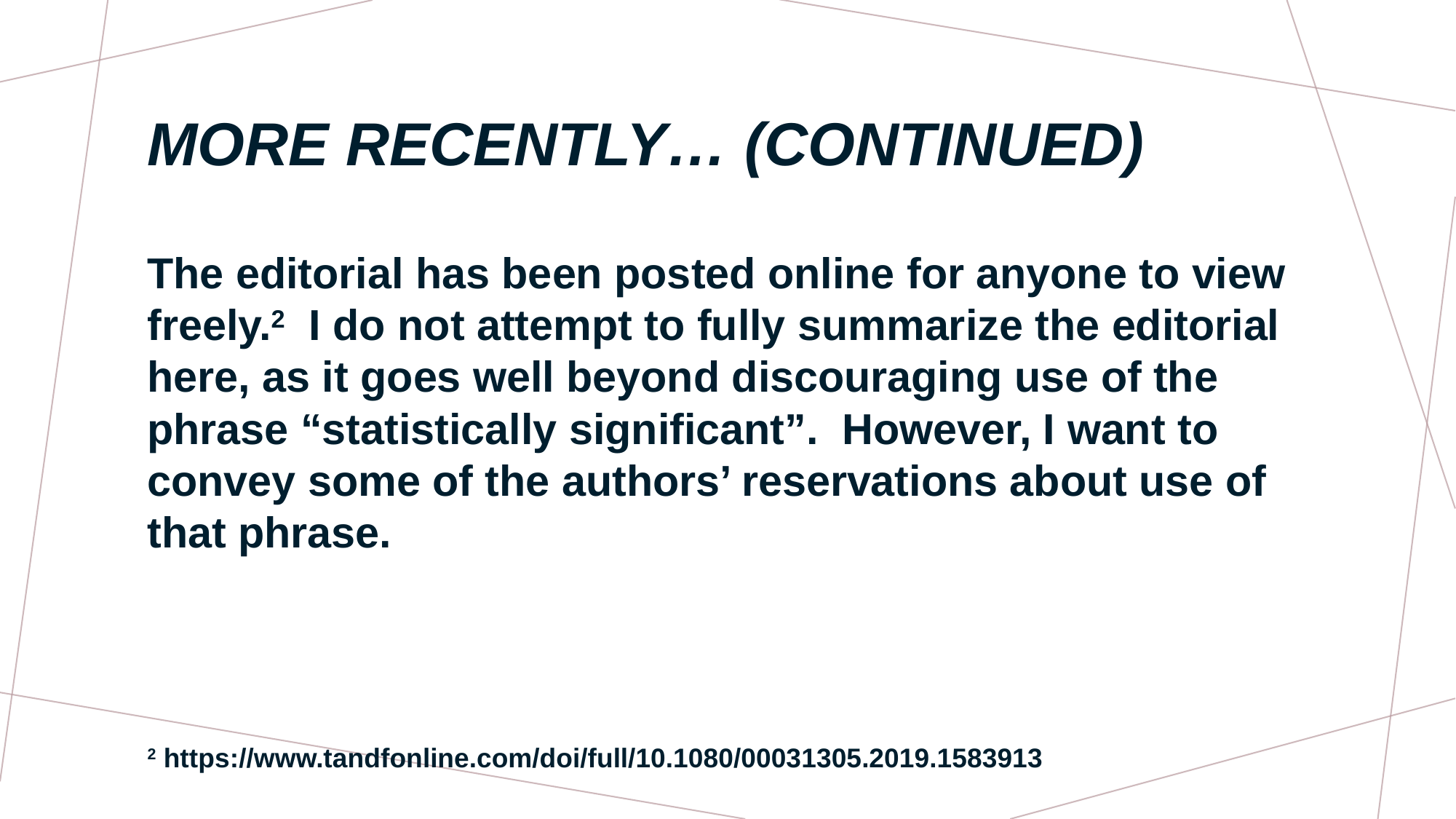

# MORE RECENTLY… (CONTINUED)
The editorial has been posted online for anyone to view freely.2  I do not attempt to fully summarize the editorial here, as it goes well beyond discouraging use of the phrase “statistically significant”.  However, I want to convey some of the authors’ reservations about use of that phrase.

2 https://www.tandfonline.com/doi/full/10.1080/00031305.2019.1583913